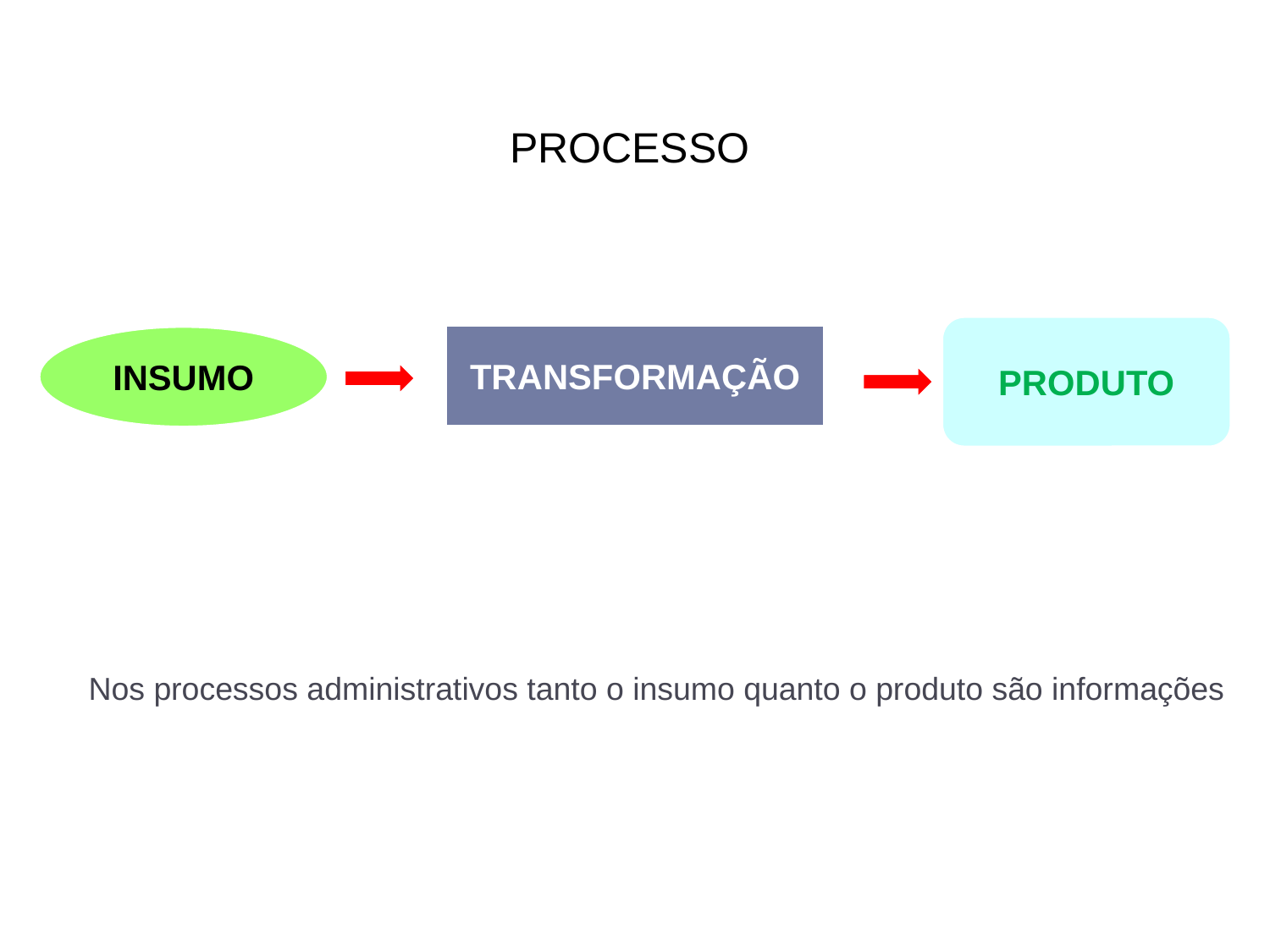

PROCESSO
PRODUTO
TRANSFORMAÇÃO
INSUMO

Nos processos administrativos tanto o insumo quanto o produto são informações